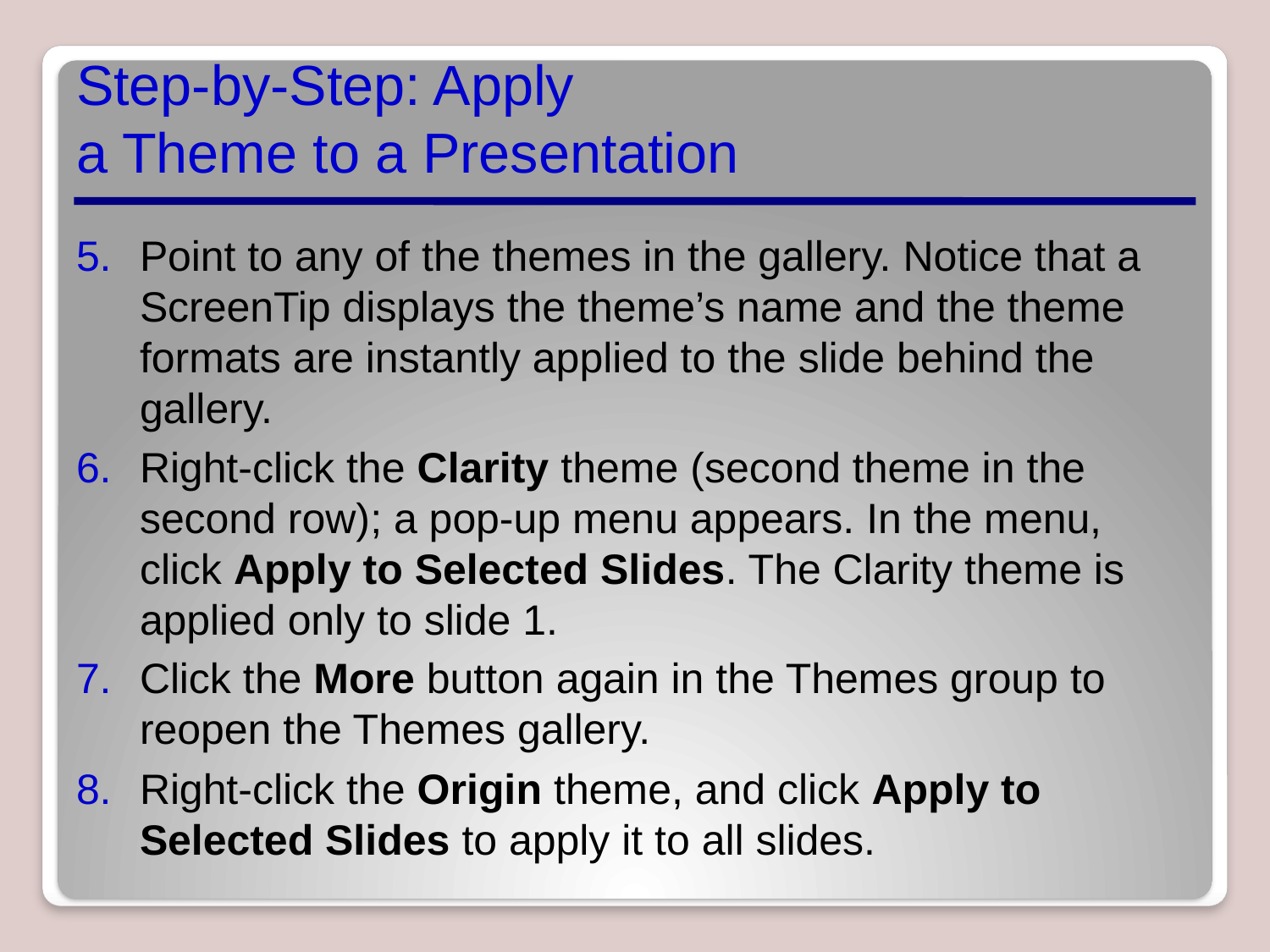

# Step-by-Step: Apply a Theme to a Presentation
Point to any of the themes in the gallery. Notice that a ScreenTip displays the theme’s name and the theme formats are instantly applied to the slide behind the gallery.
Right-click the Clarity theme (second theme in the second row); a pop-up menu appears. In the menu, click Apply to Selected Slides. The Clarity theme is applied only to slide 1.
Click the More button again in the Themes group to reopen the Themes gallery.
Right-click the Origin theme, and click Apply to Selected Slides to apply it to all slides.